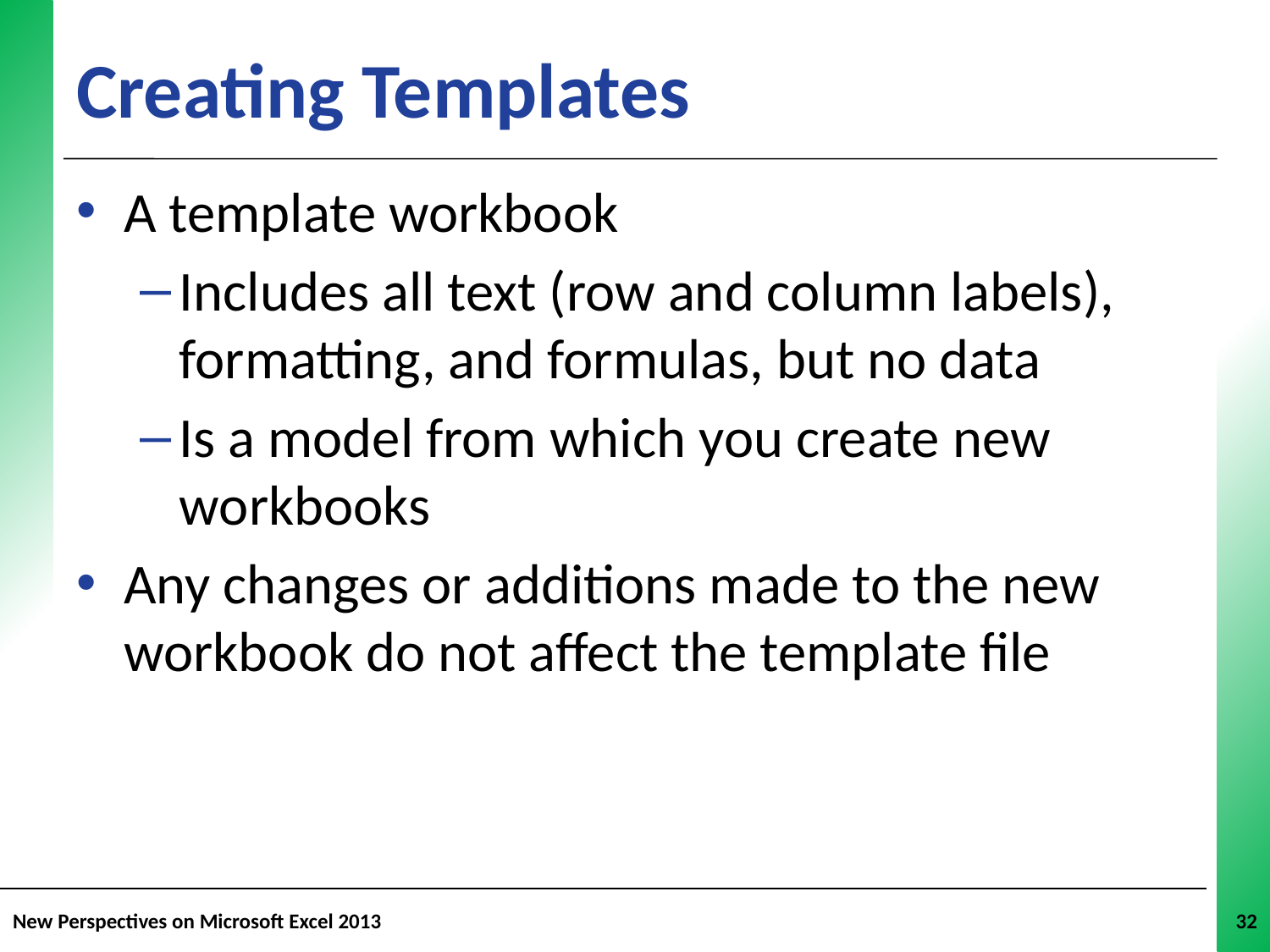

# Creating Templates
A template workbook
Includes all text (row and column labels), formatting, and formulas, but no data
Is a model from which you create new workbooks
Any changes or additions made to the new workbook do not affect the template file
New Perspectives on Microsoft Excel 2013
32